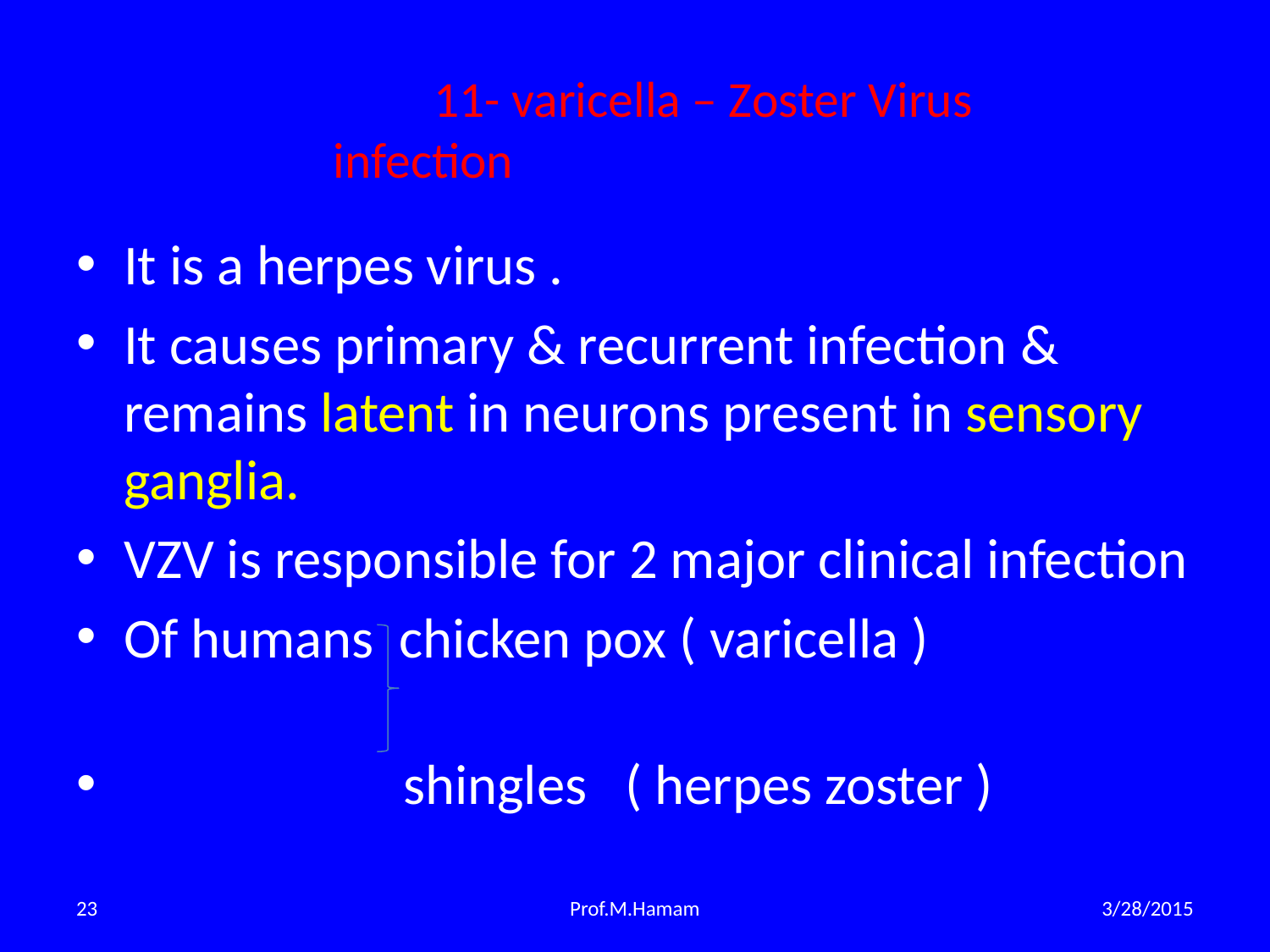

# 11- varicella – Zoster Virus infection
It is a herpes virus .
It causes primary & recurrent infection & remains latent in neurons present in sensory ganglia.
VZV is responsible for 2 major clinical infection
Of humans  chicken pox ( varicella )
                      shingles   ( herpes zoster )

23
Prof.M.Hamam
3/28/2015